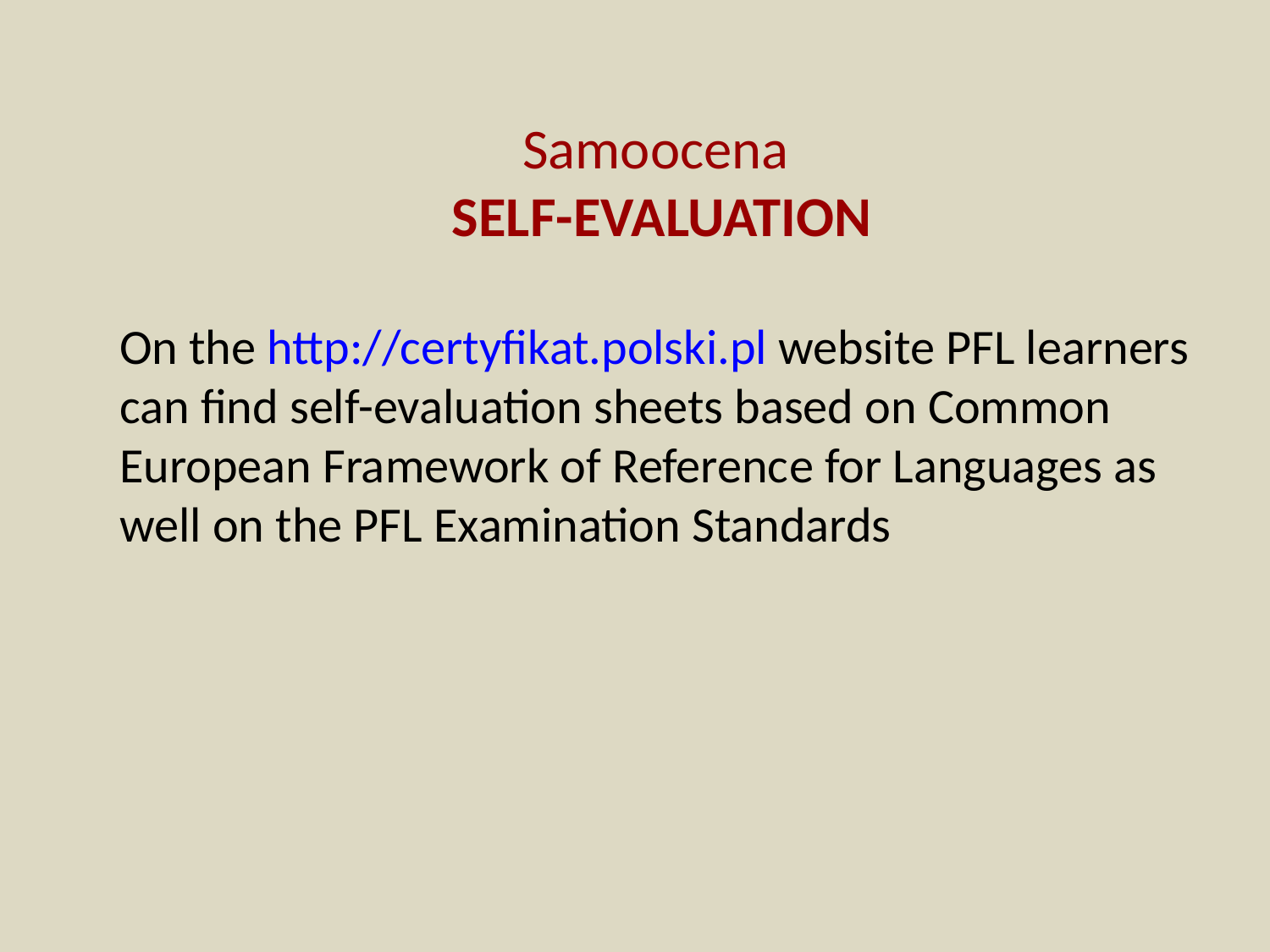

Samoocena
SELF-EVALUATION

On the http://certyfikat.polski.pl website PFL learners can find self-evaluation sheets based on Common European Framework of Reference for Languages as well on the PFL Examination Standards